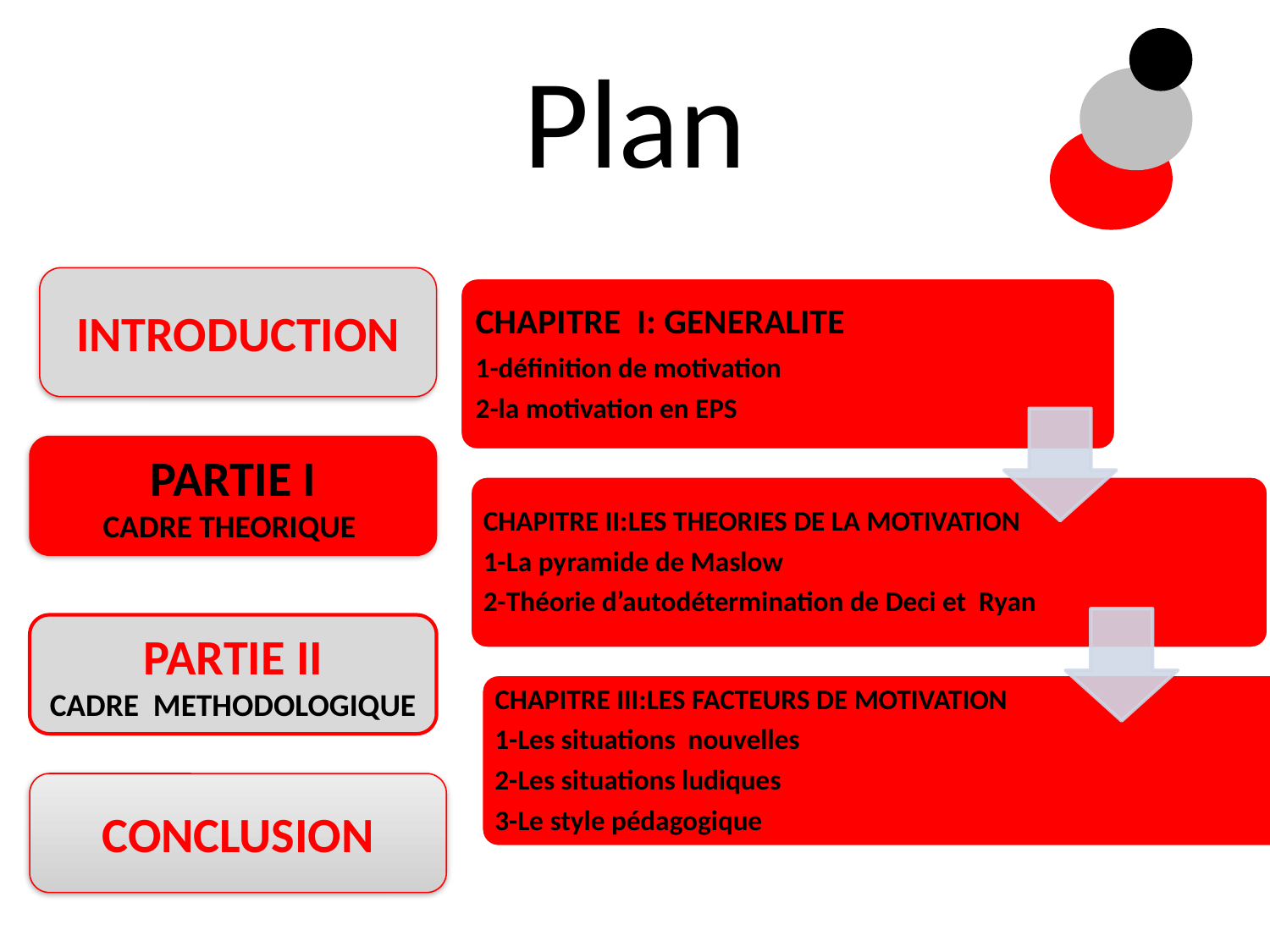

# Plan

INTRODUCTION
CHAPITRE  I: GENERALITE
1-définition de motivation
2-la motivation en EPS
CHAPITRE II:LES THEORIES DE LA MOTIVATION
1-La pyramide de Maslow
2-Théorie d’autodétermination de Deci et  Ryan
CHAPITRE III:LES FACTEURS DE MOTIVATION
1-Les situations  nouvelles
2-Les situations ludiques
3-Le style pédagogique

PARTIE I
CADRE THEORIQUE
PARTIE II
CADRE  METHODOLOGIQUE
CONCLUSION